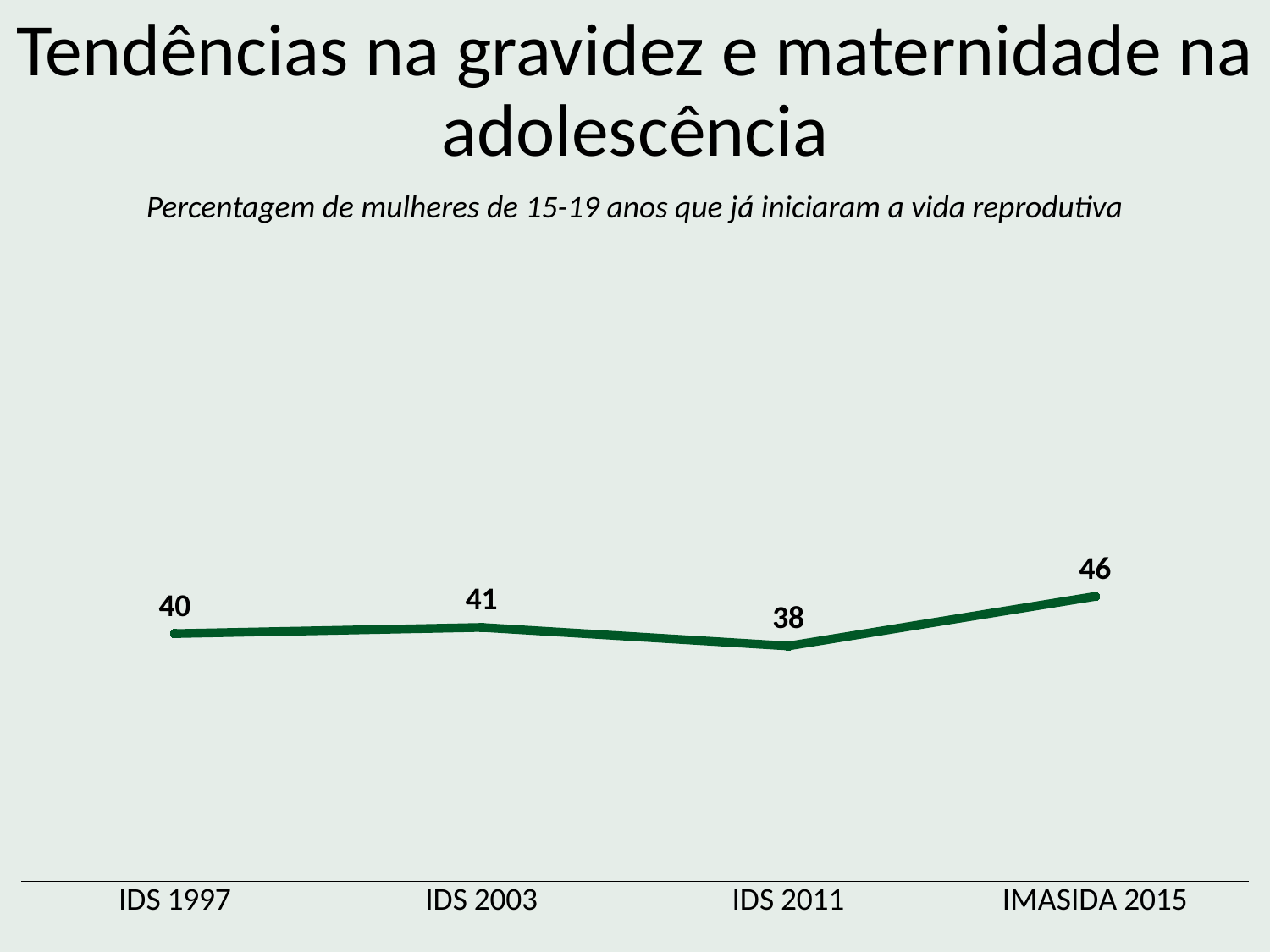

Tendências na gravidez e maternidade na adolescência
Percentagem de mulheres de 15-19 anos que já iniciaram a vida reprodutiva

### Chart

| Category | Series 1 |
|---|---|
| IDS 1997 | 40.0 |
| IDS 2003 | 41.0 |
| IDS 2011 | 38.0 |
| IMASIDA 2015 | 46.0 |